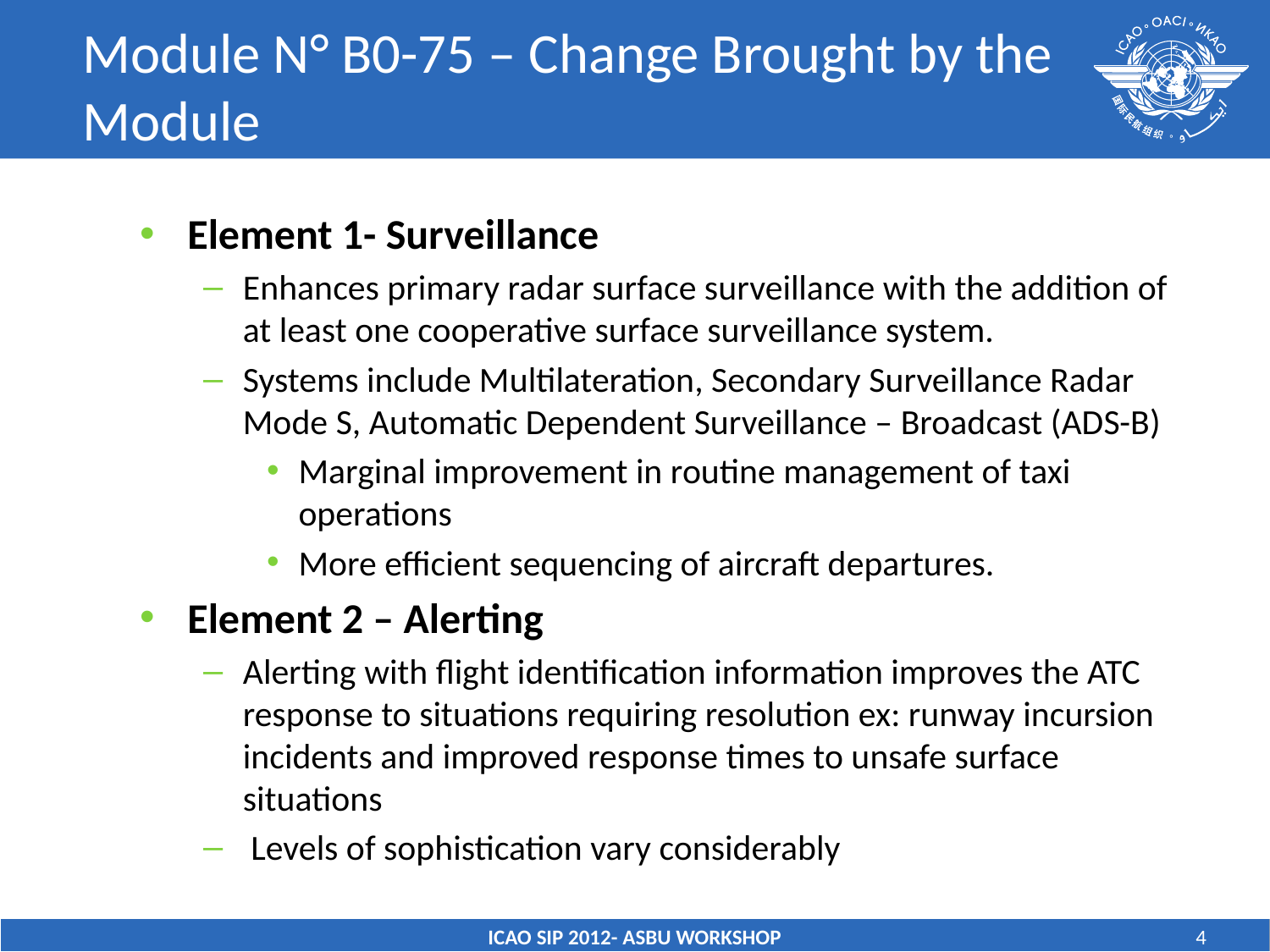

# Module N° B0-75 – Change Brought by the Module
Element 1- Surveillance
Enhances primary radar surface surveillance with the addition of  at least one cooperative surface surveillance system.
Systems include Multilateration, Secondary Surveillance Radar Mode S, Automatic Dependent Surveillance – Broadcast (ADS-B)
Marginal improvement in routine management of taxi operations
More efficient sequencing of aircraft departures.
Element 2 – Alerting
Alerting with flight identification information improves the ATC response to situations requiring resolution ex: runway incursion incidents and improved response times to unsafe surface situations
 Levels of sophistication vary considerably

ICAO SIP 2012- ASBU WORKSHOP
4